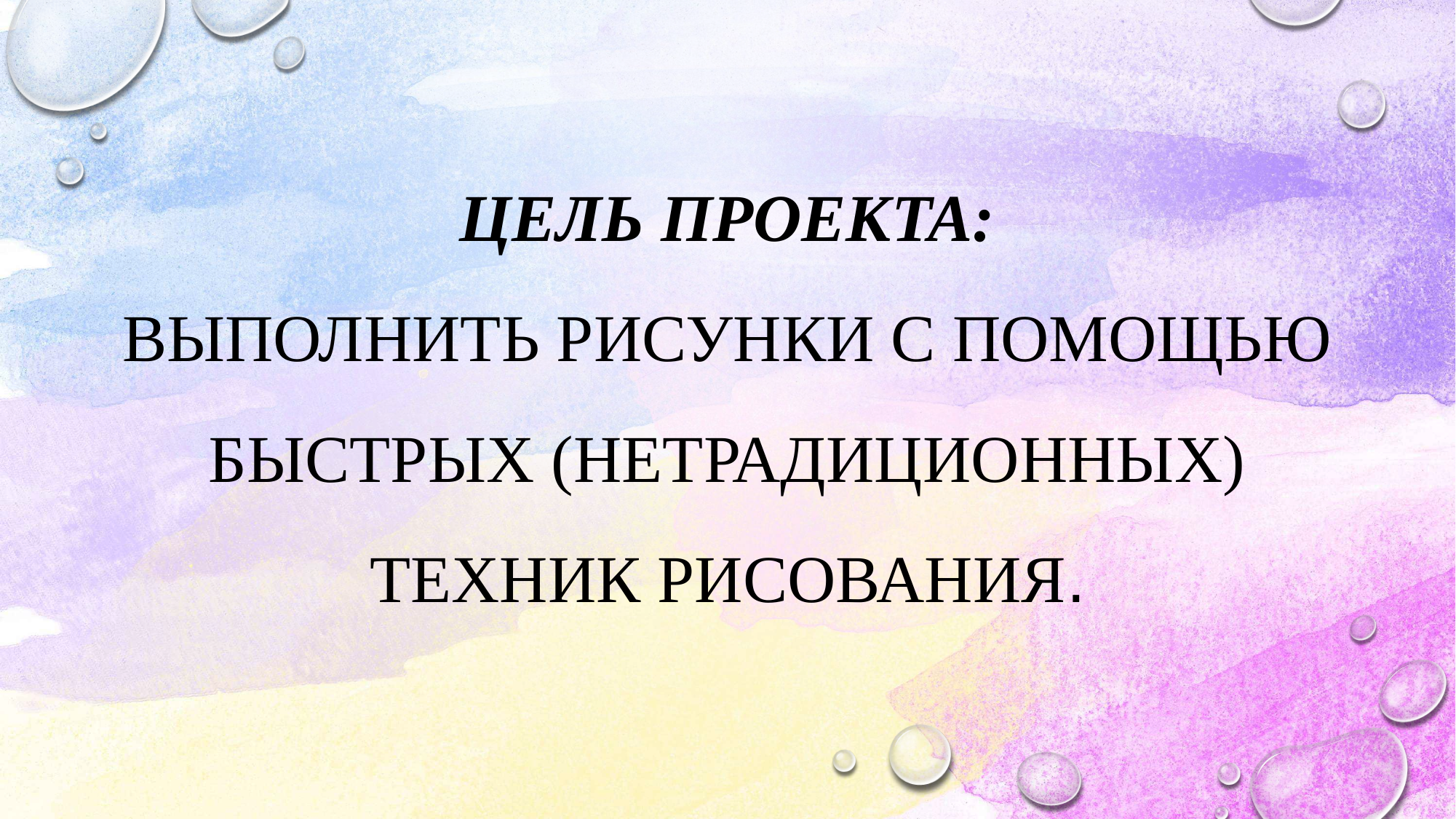

# Цель проекта: выполнить рисунки с помощью быстрых (нетрадиционных) техник рисования.